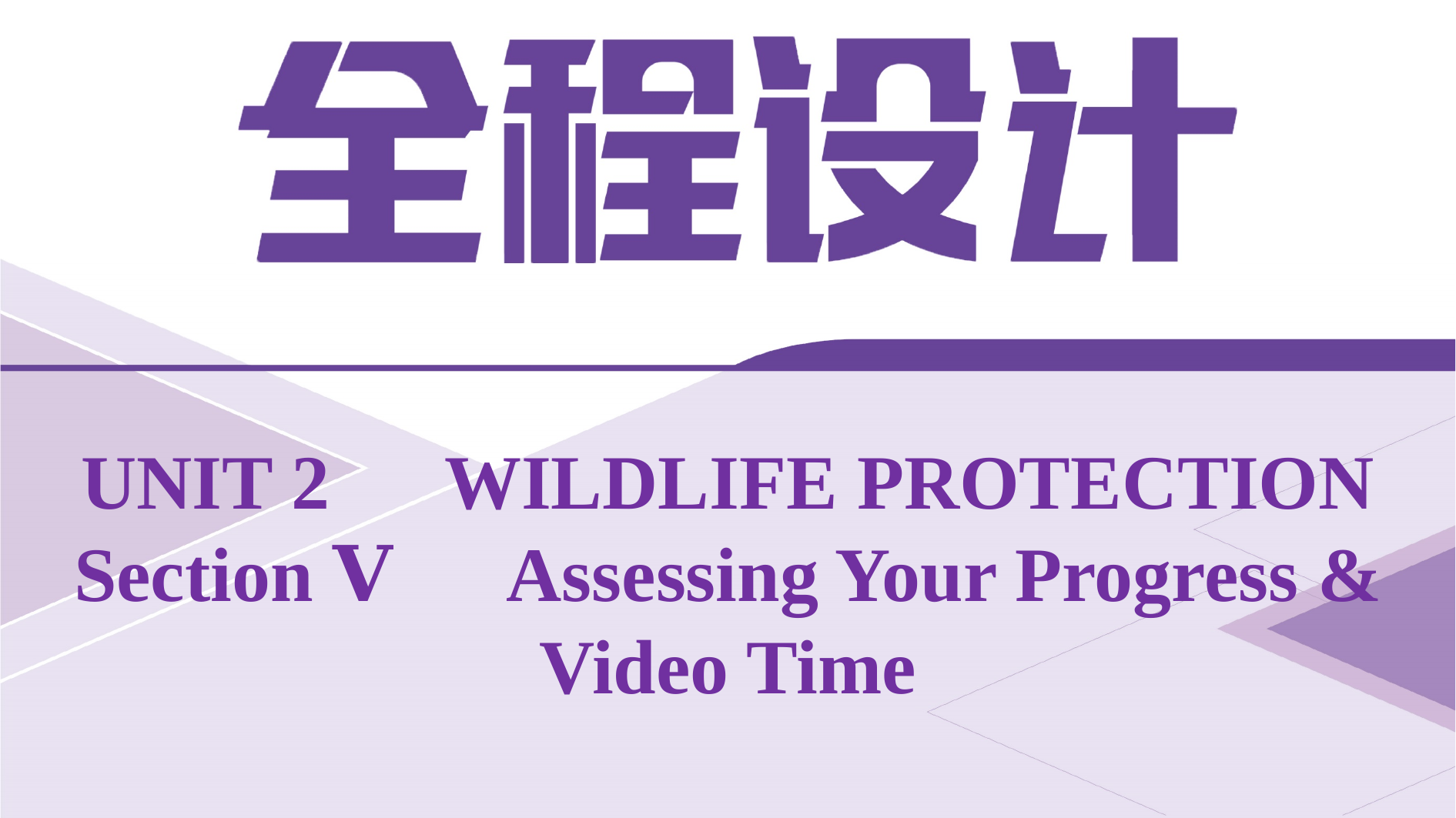

UNIT 2　WILDLIFE PROTECTION
Section Ⅴ　Assessing Your Progress & Video Time